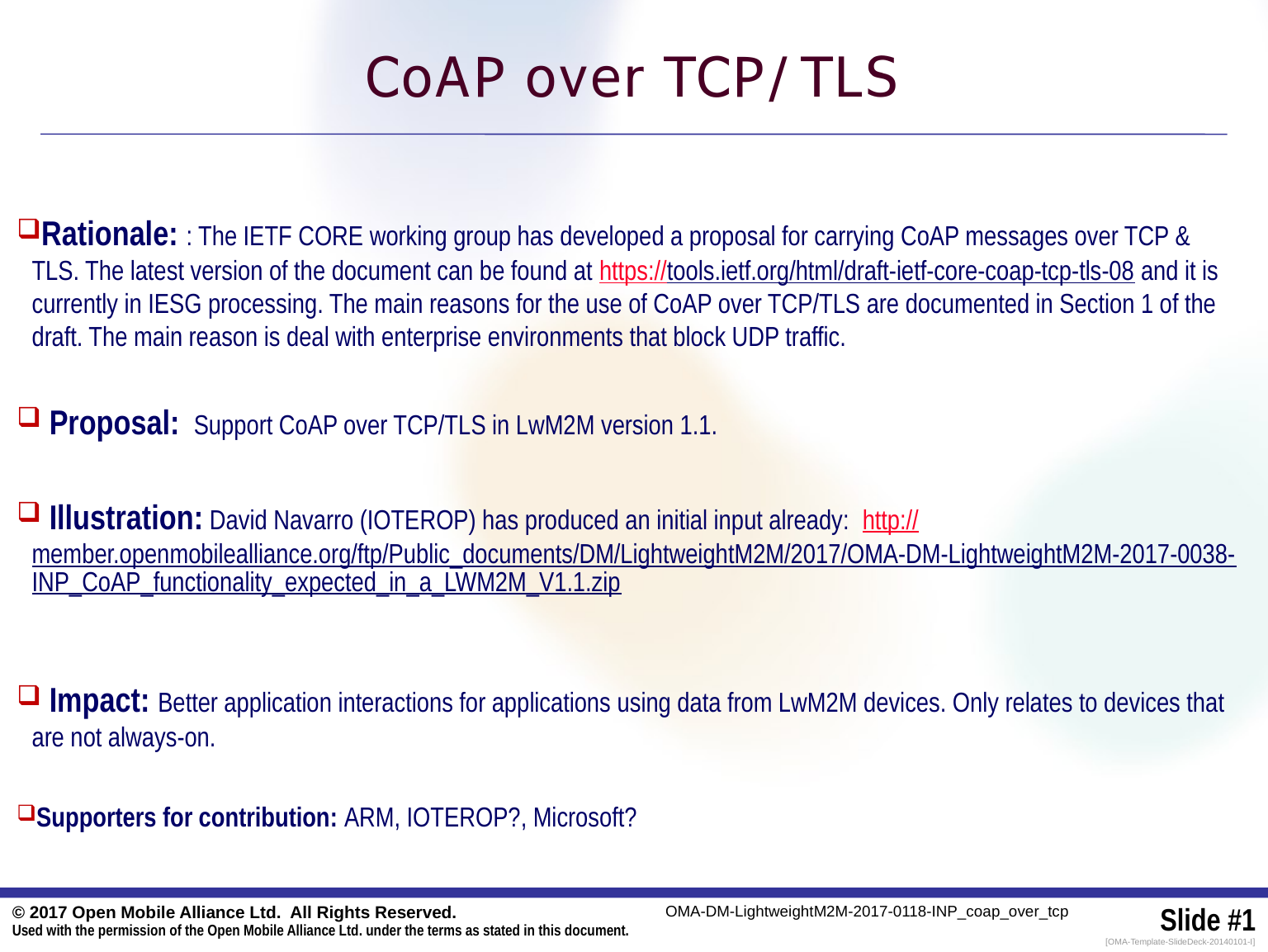

CoAP over TCP/TLS

Rationale: : The IETF CORE working group has developed a proposal for carrying CoAP messages over TCP & TLS. The latest version of the document can be found at https://tools.ietf.org/html/draft-ietf-core-coap-tcp-tls-08 and it is currently in IESG processing. The main reasons for the use of CoAP over TCP/TLS are documented in Section 1 of the draft. The main reason is deal with enterprise environments that block UDP traffic.

 Proposal:  Support CoAP over TCP/TLS in LwM2M version 1.1.

 Illustration: David Navarro (IOTEROP) has produced an initial input already:  http://member.openmobilealliance.org/ftp/Public_documents/DM/LightweightM2M/2017/OMA-DM-LightweightM2M-2017-0038-INP_CoAP_functionality_expected_in_a_LWM2M_V1.1.zip

 Impact: Better application interactions for applications using data from LwM2M devices. Only relates to devices that are not always-on.

Supporters for contribution: ARM, IOTEROP?, Microsoft?